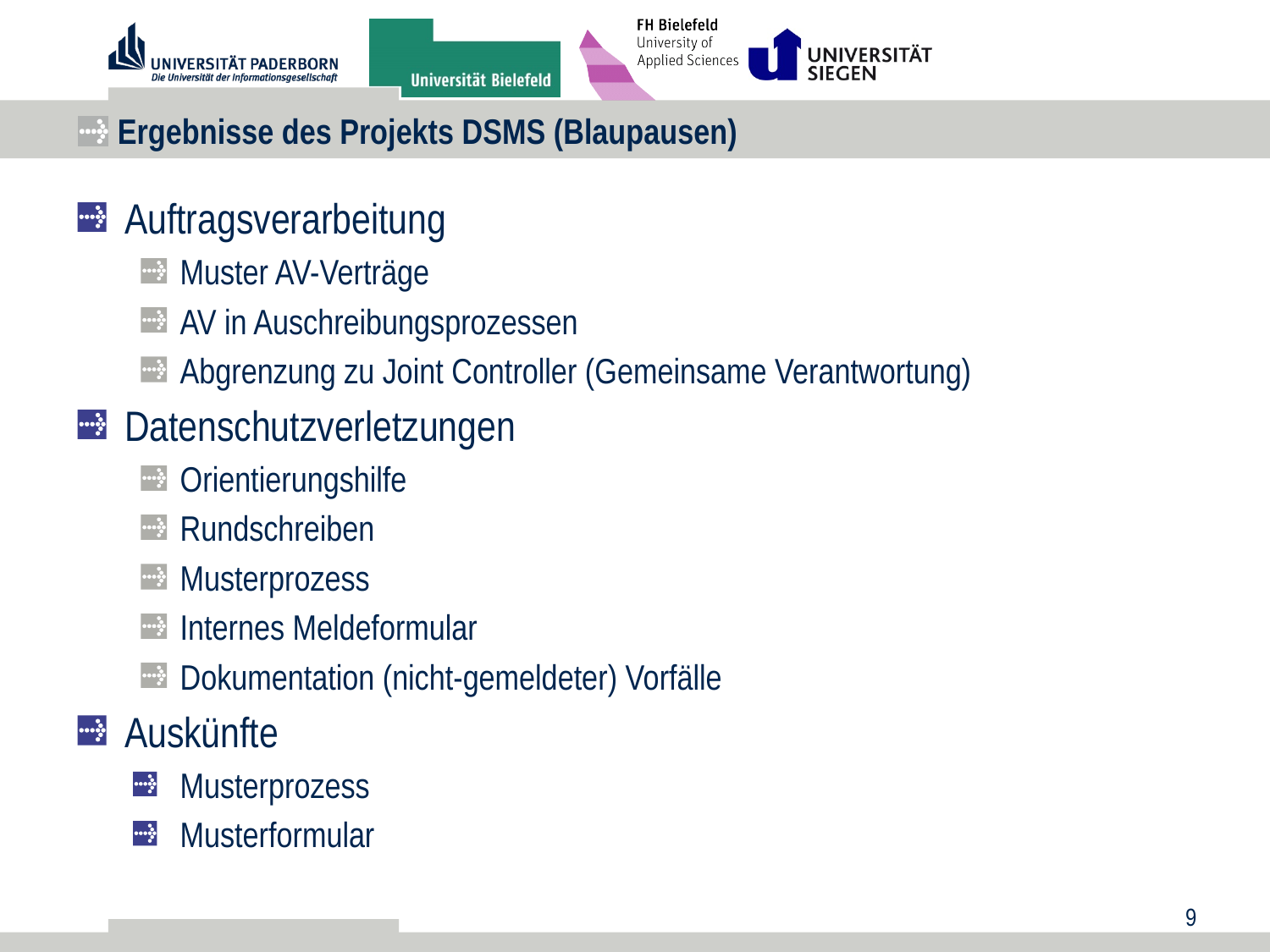

# Ergebnisse des Projekts DSMS (Blaupausen)
Auftragsverarbeitung
Muster AV-Verträge
AV in Auschreibungsprozessen
Abgrenzung zu Joint Controller (Gemeinsame Verantwortung)
Datenschutzverletzungen
Orientierungshilfe
Rundschreiben
Musterprozess
Internes Meldeformular
Dokumentation (nicht-gemeldeter) Vorfälle
Auskünfte
Musterprozess
Musterformular

9